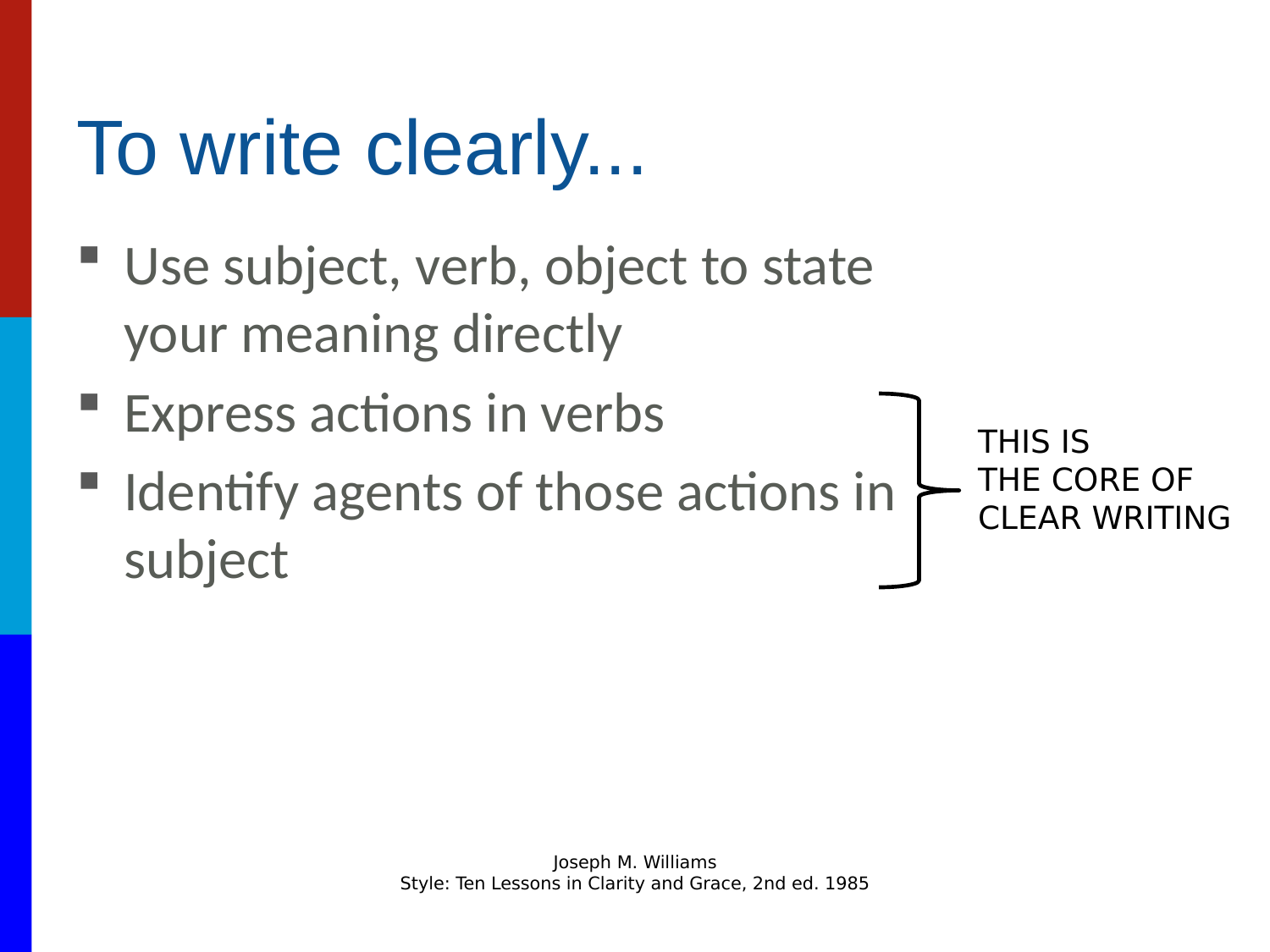

# To write clearly...
Use subject, verb, object to state your meaning directly
Express actions in verbs
Identify agents of those actions in subject

THIS IS
THE CORE OF
CLEAR WRITING
Joseph M. Williams
Style: Ten Lessons in Clarity and Grace, 2nd ed. 1985